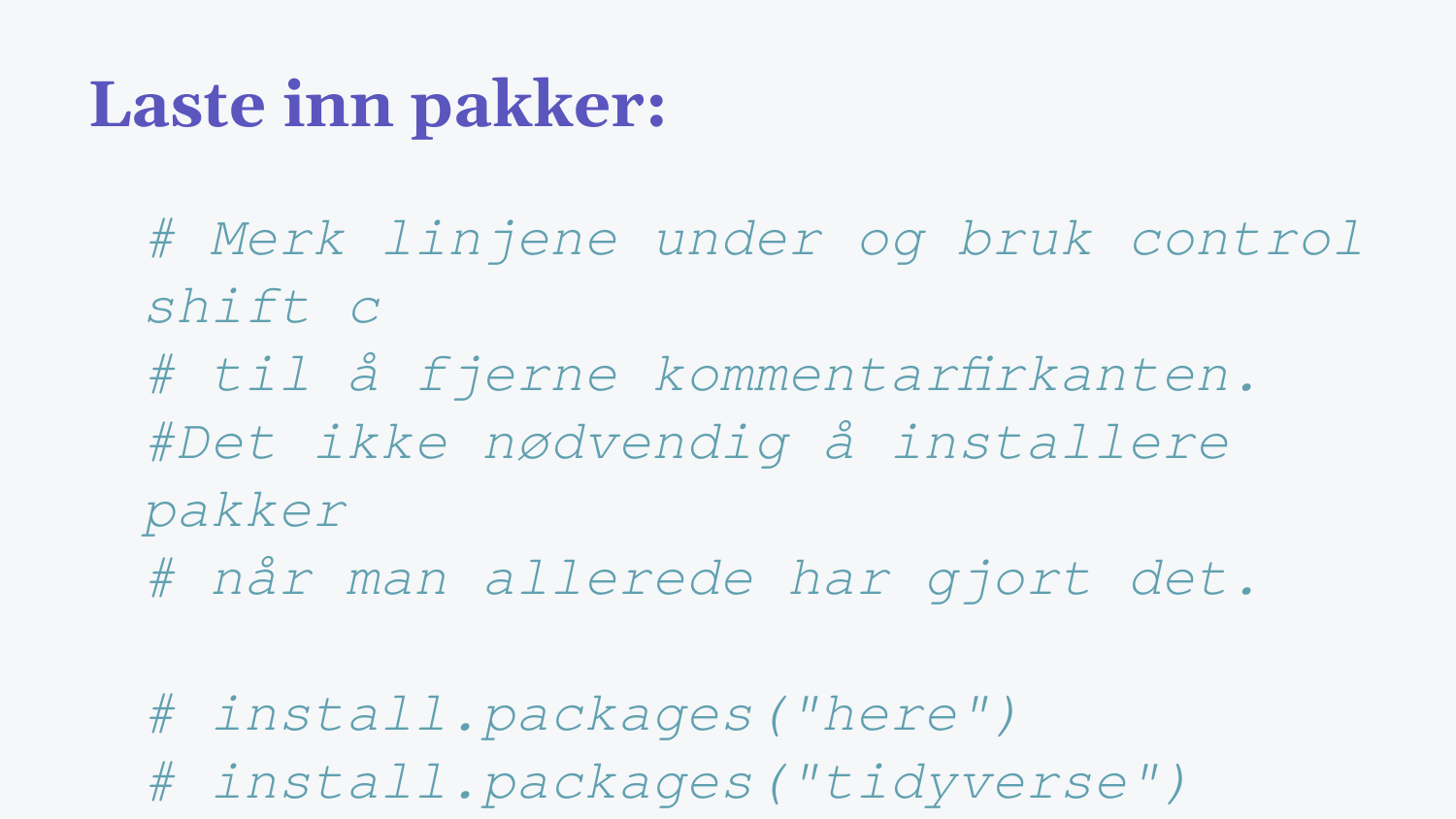

# Laste inn pakker:
# Merk linjene under og bruk control shift c # til å fjerne kommentarfirkanten. #Det ikke nødvendig å installere pakker # når man allerede har gjort det. # install.packages("here") # install.packages("tidyverse")